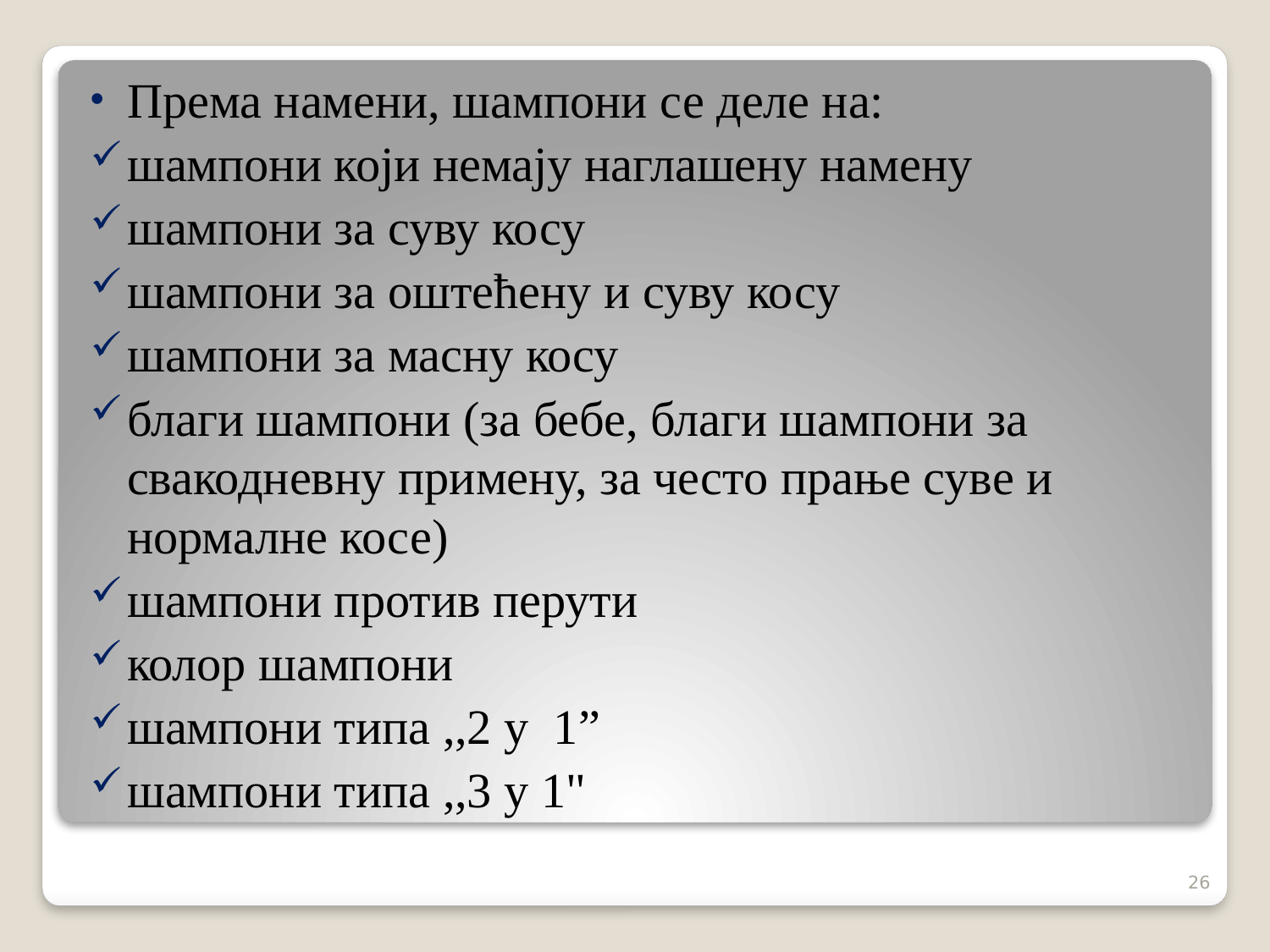

Према намени, шампони се деле на:
шампони који немају наглашену намену
шампони за суву косу
шампони за оштећену и суву косу
шампони за масну косу
благи шампони (за бебе, благи шампони за свакодневну примену, за често прање суве и нормалне косе)
шампони против перути
колор шампони
шампони типа ,,2 у  1”
шампони типа ,,3 у 1"

26